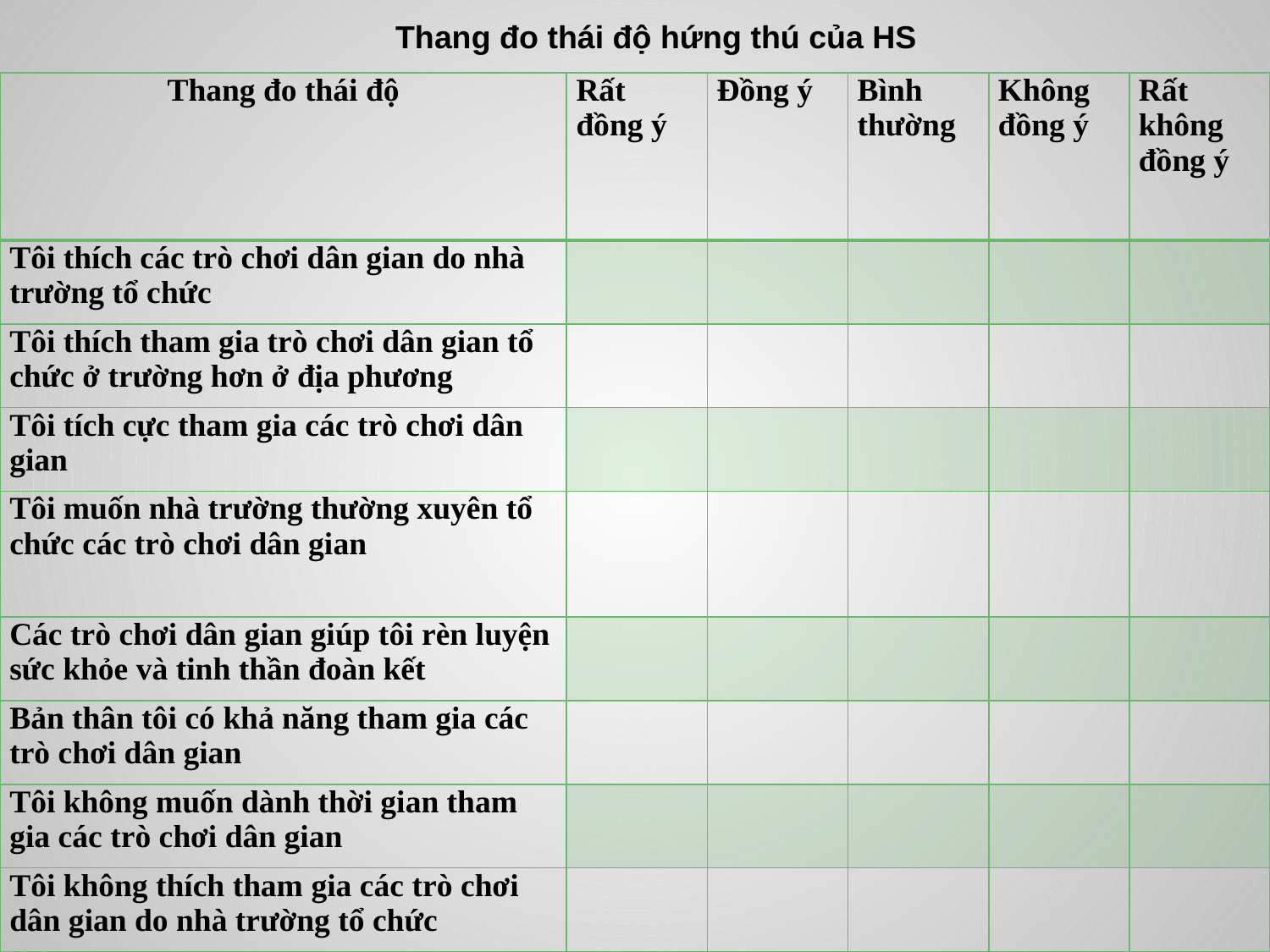

Thang đo thái độ hứng thú của HS
| Thang đo thái độ | Rất đồng ý | Đồng ý | Bình thường | Không đồng ý | Rất không đồng ý |
| --- | --- | --- | --- | --- | --- |
| Tôi thích các trò chơi dân gian do nhà trường tổ chức |  |  |  |  |  |
| Tôi thích tham gia trò chơi dân gian tổ chức ở trường hơn ở địa phương |  |  |  |  |  |
| Tôi tích cực tham gia các trò chơi dân gian |  |  |  |  |  |
| Tôi muốn nhà trường thường xuyên tổ chức các trò chơi dân gian |  |  |  |  |  |
| Các trò chơi dân gian giúp tôi rèn luyện sức khỏe và tinh thần đoàn kết |  |  |  |  |  |
| Bản thân tôi có khả năng tham gia các trò chơi dân gian |  |  |  |  |  |
| Tôi không muốn dành thời gian tham gia các trò chơi dân gian |  |  |  |  |  |
| Tôi không thích tham gia các trò chơi dân gian do nhà trường tổ chức |  |  |  |  |  |